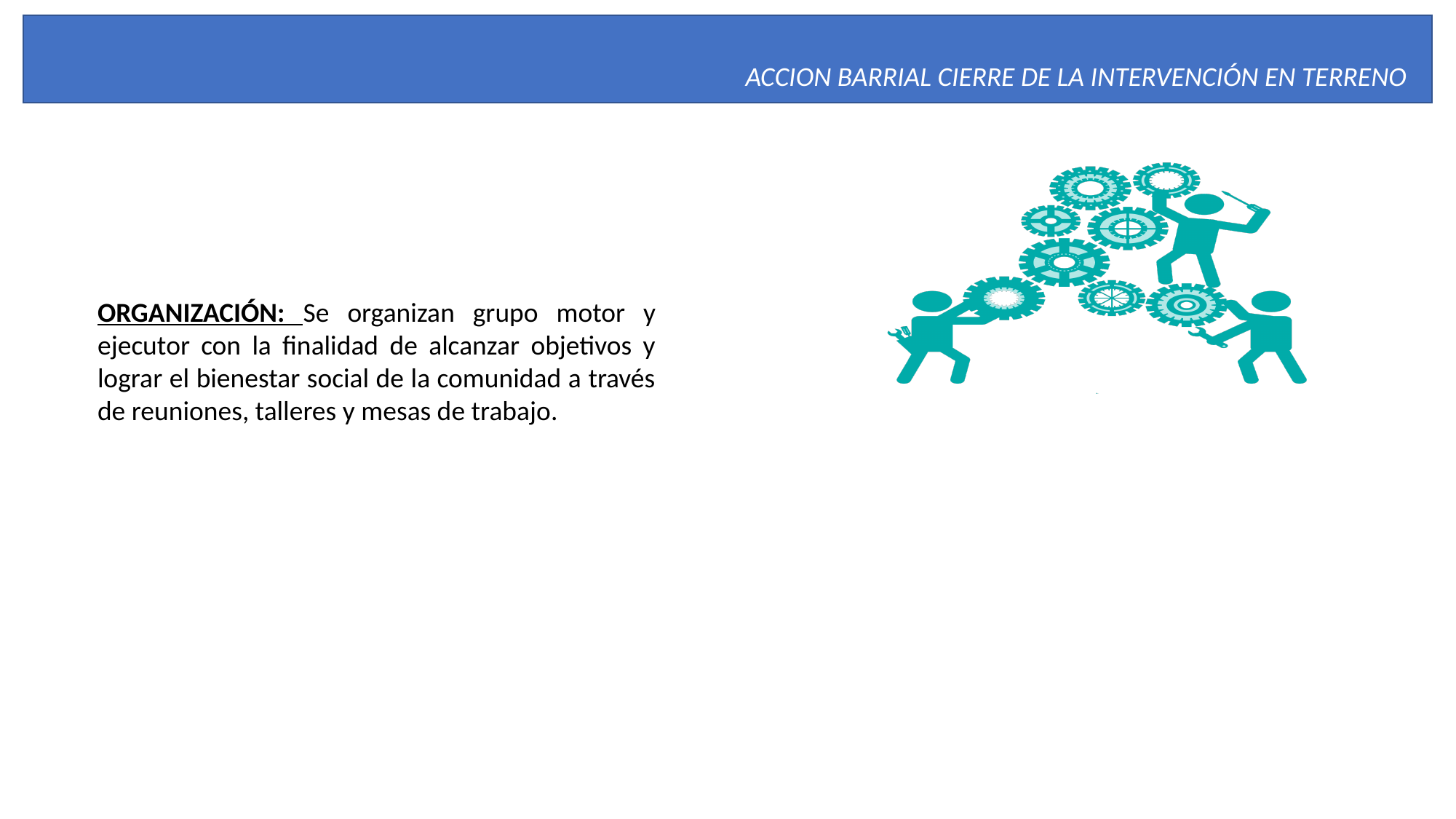

ACCION BARRIAL CIERRE DE LA INTERVENCIÓN EN TERRENO

ORGANIZACIÓN: Se organizan grupo motor y ejecutor con la finalidad de alcanzar objetivos y lograr el bienestar social de la comunidad a través de reuniones, talleres y mesas de trabajo.